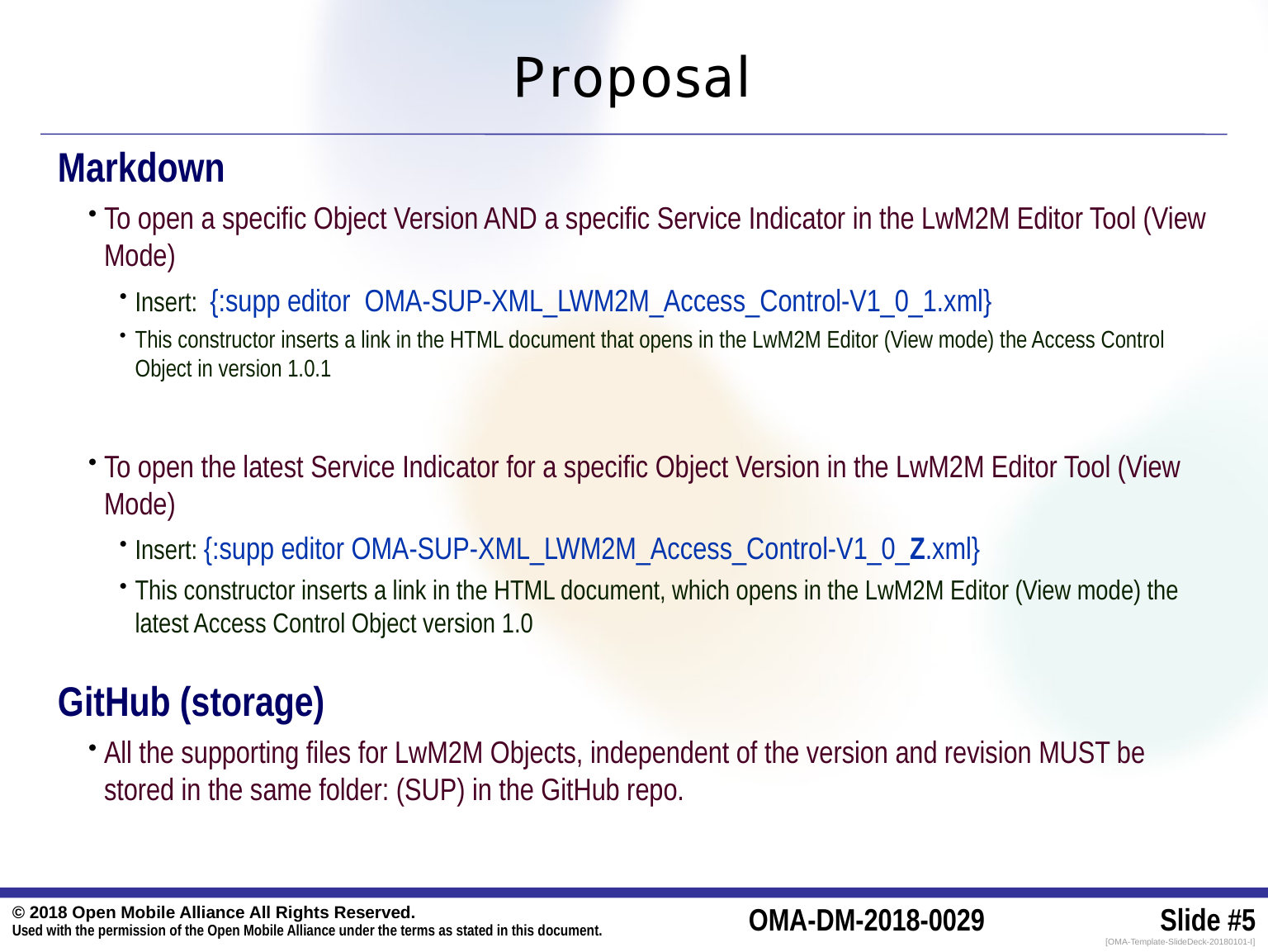

# Proposal
Markdown
To open a specific Object Version AND a specific Service Indicator in the LwM2M Editor Tool (View Mode)
Insert:  {:supp editor  OMA-SUP-XML_LWM2M_Access_Control-V1_0_1.xml}
This constructor inserts a link in the HTML document that opens in the LwM2M Editor (View mode) the Access Control Object in version 1.0.1

To open the latest Service Indicator for a specific Object Version in the LwM2M Editor Tool (View Mode)
Insert: {:supp editor OMA-SUP-XML_LWM2M_Access_Control-V1_0_Z.xml}
This constructor inserts a link in the HTML document, which opens in the LwM2M Editor (View mode) the latest Access Control Object version 1.0

GitHub (storage)
All the supporting files for LwM2M Objects, independent of the version and revision MUST be stored in the same folder: (SUP) in the GitHub repo.